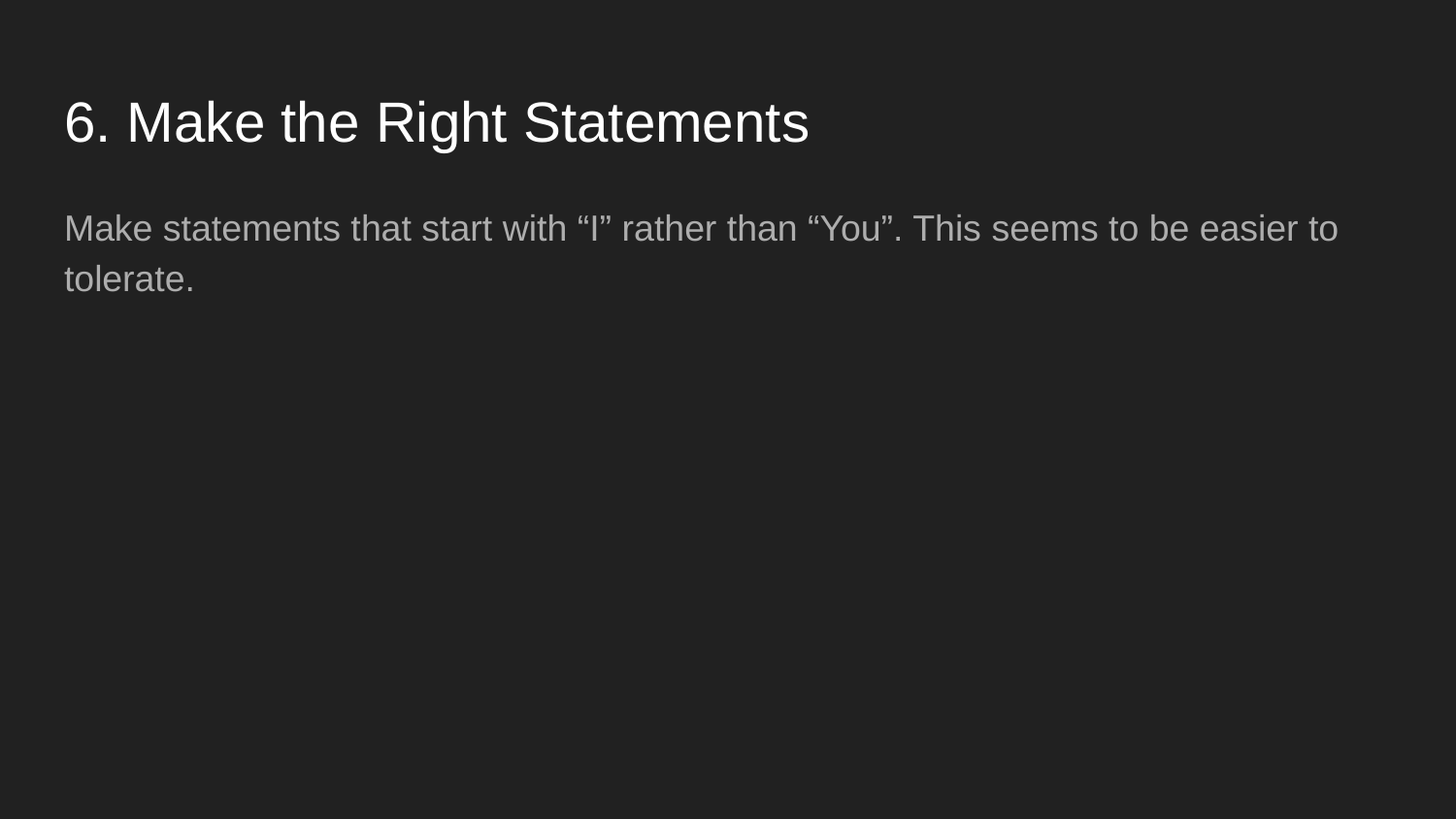

# 6. Make the Right Statements
Make statements that start with “I” rather than “You”. This seems to be easier to tolerate.